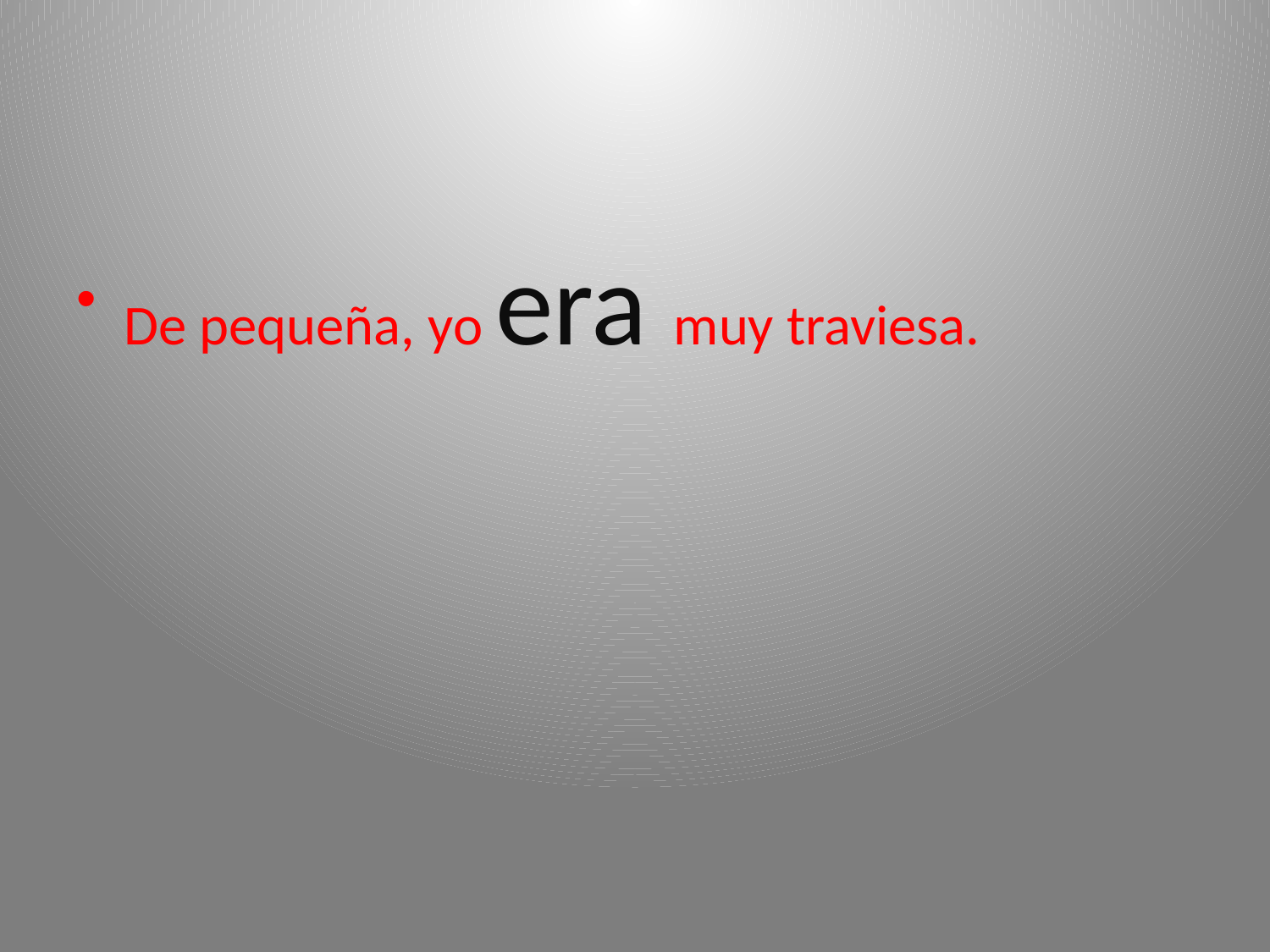

#
De pequeña, yo era muy traviesa.